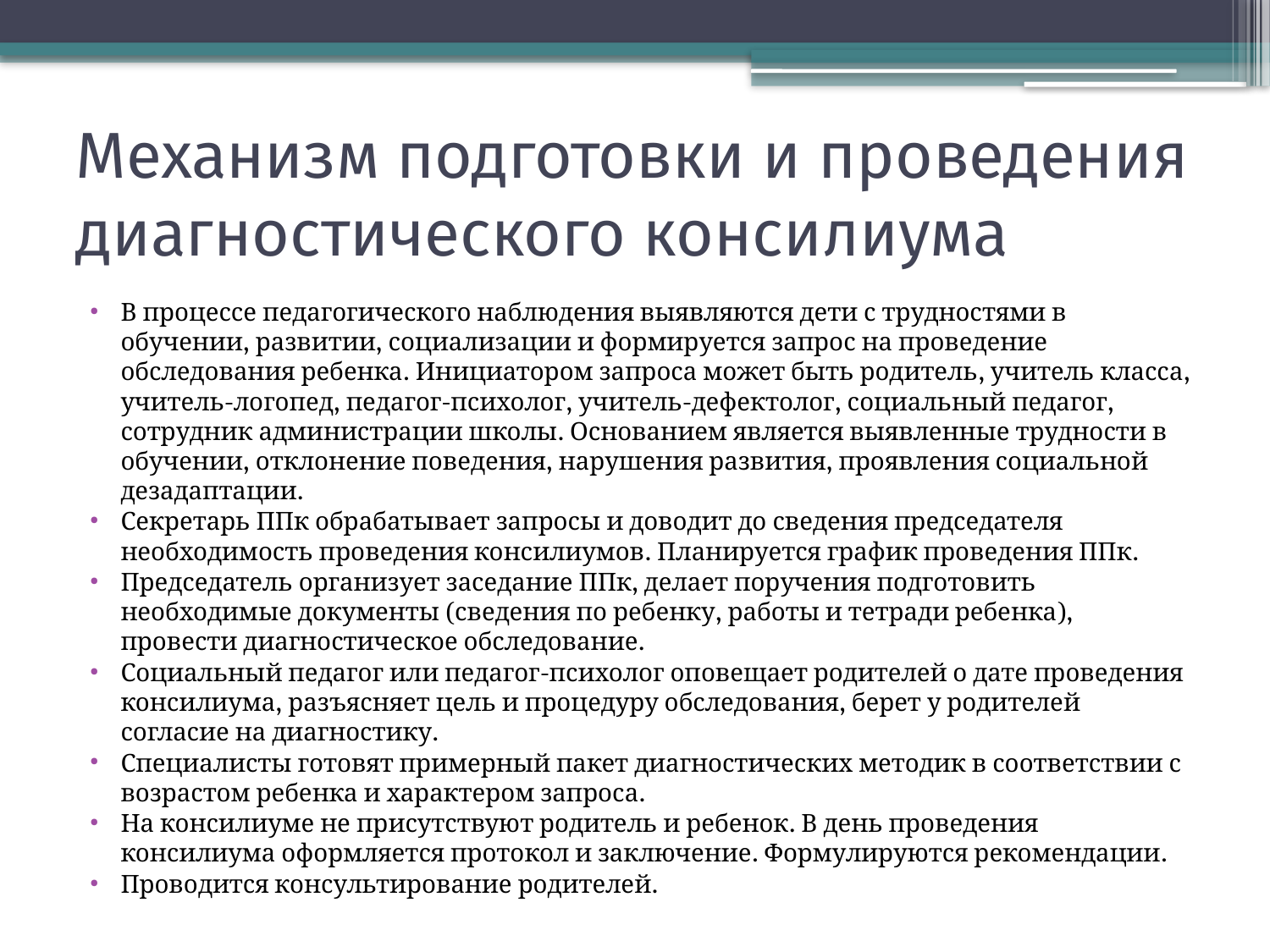

# Механизм подготовки и проведения диагностического консилиума

В процессе педагогического наблюдения выявляются дети с трудностями в обучении, развитии, социализации и формируется запрос на проведение обследования ребенка. Инициатором запроса может быть родитель, учитель класса, учитель-логопед, педагог-психолог, учитель-дефектолог, социальный педагог, сотрудник администрации школы. Основанием является выявленные трудности в обучении, отклонение поведения, нарушения развития, проявления социальной дезадаптации.
Секретарь ППк обрабатывает запросы и доводит до сведения председателя необходимость проведения консилиумов. Планируется график проведения ППк.
Председатель организует заседание ППк, делает поручения подготовить необходимые документы (сведения по ребенку, работы и тетради ребенка), провести диагностическое обследование.
Социальный педагог или педагог-психолог оповещает родителей о дате проведения консилиума, разъясняет цель и процедуру обследования, берет у родителей согласие на диагностику.
Специалисты готовят примерный пакет диагностических методик в соответствии с возрастом ребенка и характером запроса.
На консилиуме не присутствуют родитель и ребенок. В день проведения консилиума оформляется протокол и заключение. Формулируются рекомендации.
Проводится консультирование родителей.